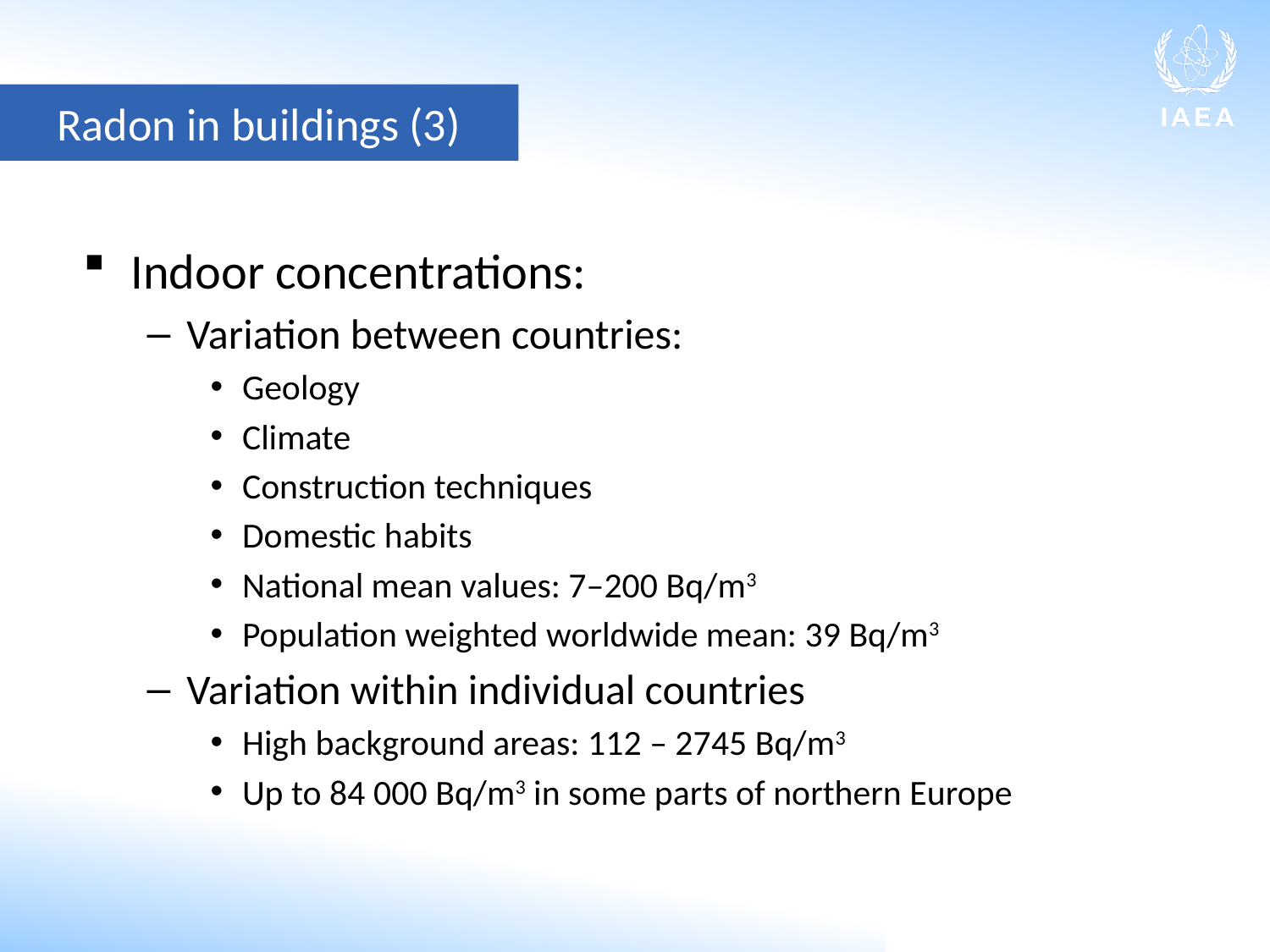

Radon in buildings (3)
Indoor concentrations:
Variation between countries:
Geology
Climate
Construction techniques
Domestic habits
National mean values: 7–200 Bq/m3
Population weighted worldwide mean: 39 Bq/m3
Variation within individual countries
High background areas: 112 – 2745 Bq/m3
Up to 84 000 Bq/m3 in some parts of northern Europe